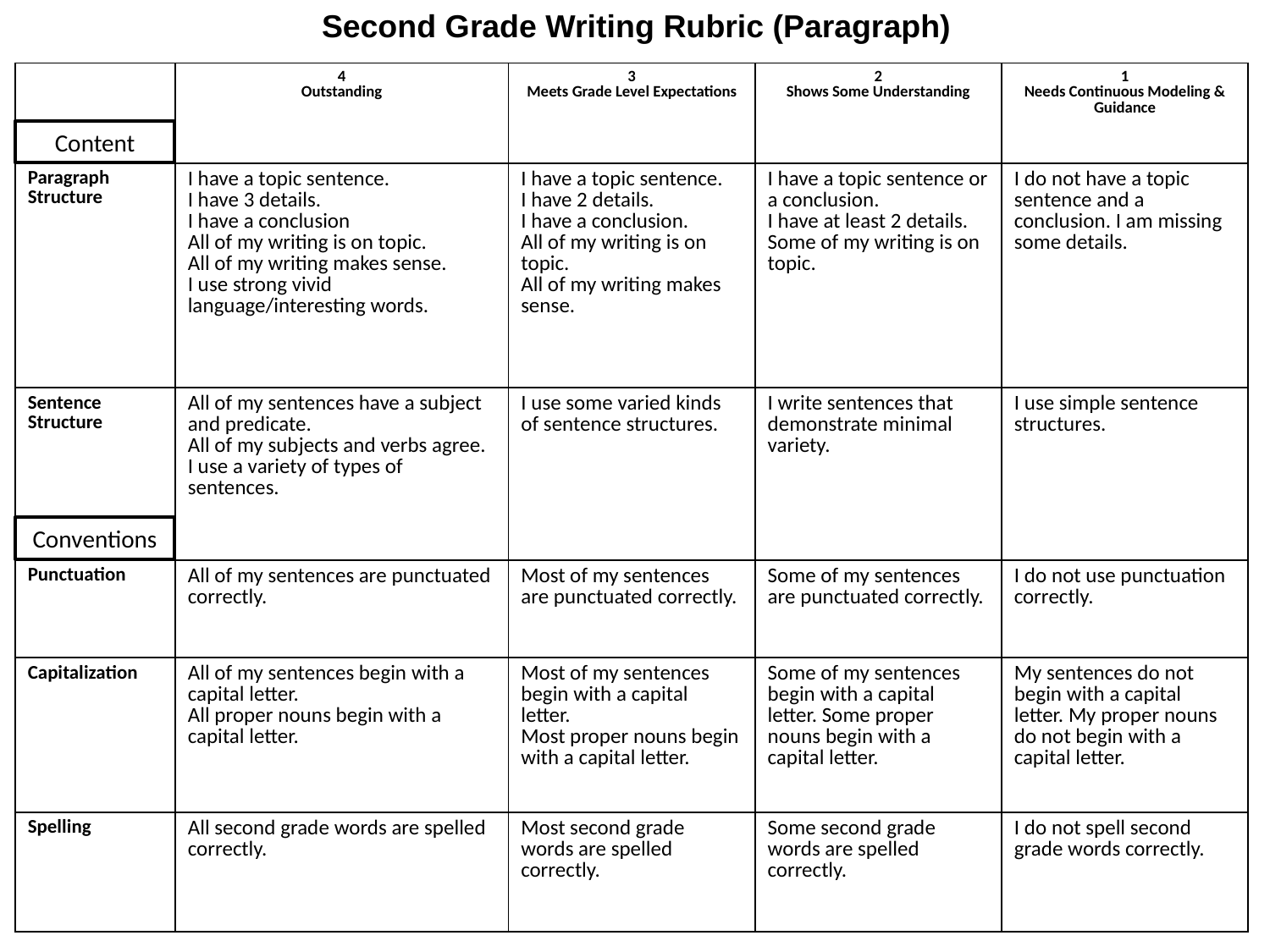

Second Grade Writing Rubric (Paragraph)
|  | 4 Outstanding | 3 Meets Grade Level Expectations | 2 Shows Some Understanding | 1 Needs Continuous Modeling & Guidance |
| --- | --- | --- | --- | --- |
| Paragraph Structure | I have a topic sentence. I have 3 details. I have a conclusion All of my writing is on topic. All of my writing makes sense. I use strong vivid language/interesting words. | I have a topic sentence. I have 2 details. I have a conclusion. All of my writing is on topic. All of my writing makes sense. | I have a topic sentence or a conclusion. I have at least 2 details. Some of my writing is on topic. | I do not have a topic sentence and a conclusion. I am missing some details. |
| Sentence Structure | All of my sentences have a subject and predicate. All of my subjects and verbs agree. I use a variety of types of sentences. | I use some varied kinds of sentence structures. | I write sentences that demonstrate minimal variety. | I use simple sentence structures. |
| Punctuation | All of my sentences are punctuated correctly. | Most of my sentences are punctuated correctly. | Some of my sentences are punctuated correctly. | I do not use punctuation correctly. |
| Capitalization | All of my sentences begin with a capital letter. All proper nouns begin with a capital letter. | Most of my sentences begin with a capital letter. Most proper nouns begin with a capital letter. | Some of my sentences begin with a capital letter. Some proper nouns begin with a capital letter. | My sentences do not begin with a capital letter. My proper nouns do not begin with a capital letter. |
| Spelling | All second grade words are spelled correctly. | Most second grade words are spelled correctly. | Some second grade words are spelled correctly. | I do not spell second grade words correctly. |
Content
Conventions